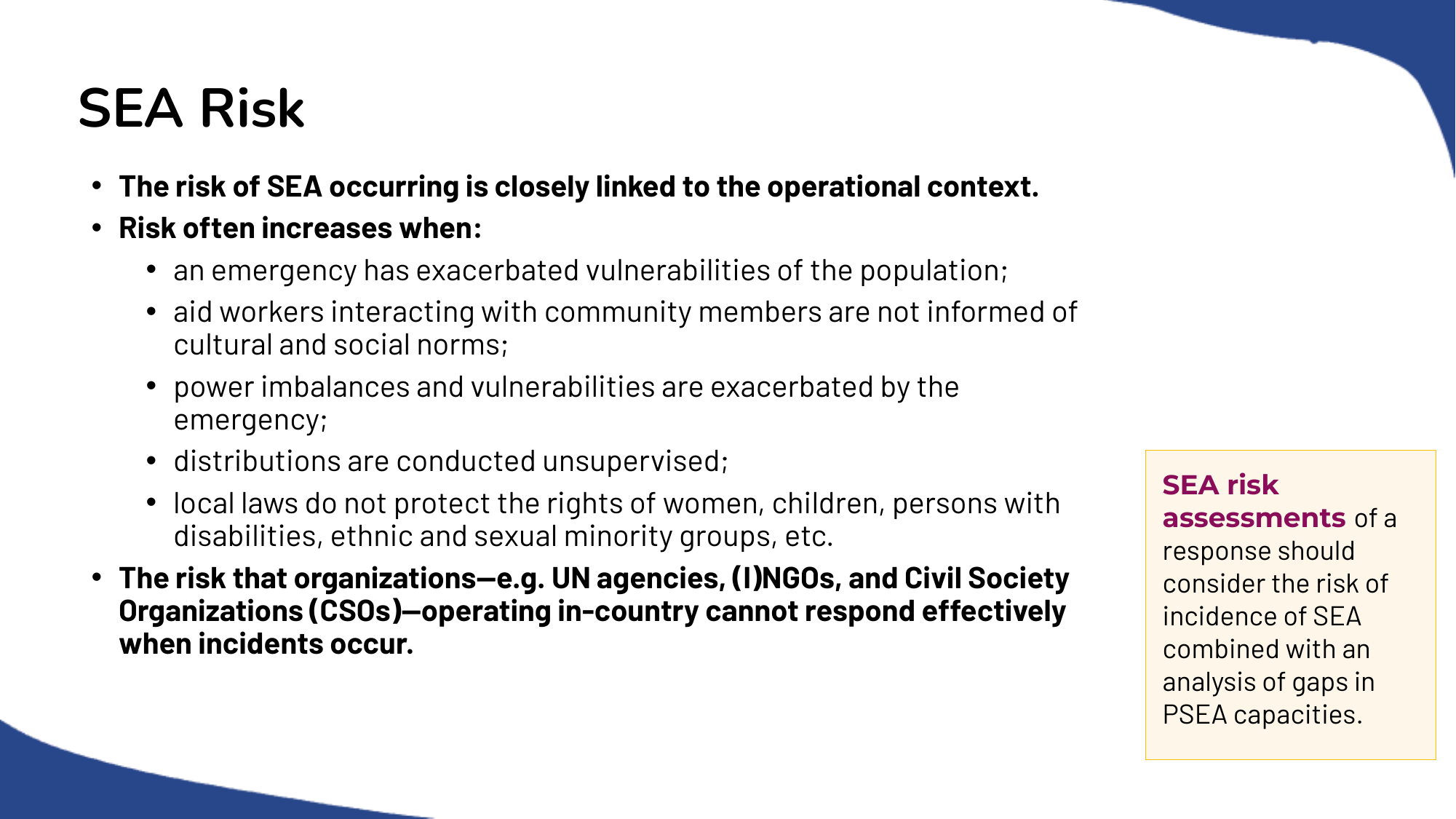

SEA Risk
The risk of SEA occurring is closely linked to the operational context.
Risk often increases when:
an emergency has exacerbated vulnerabilities of the population;
aid workers interacting with community members are not informed of cultural and social norms;
power imbalances and vulnerabilities are exacerbated by the emergency;
distributions are conducted unsupervised;
local laws do not protect the rights of women, children, persons with disabilities, ethnic and sexual minority groups, etc.
The risk that organizations—e.g. UN agencies, (I)NGOs, and Civil Society Organizations (CSOs)—operating in-country cannot respond effectively when incidents occur.
SEA risk assessments of a response should consider the risk of incidence of SEA combined with an analysis of gaps in PSEA capacities.